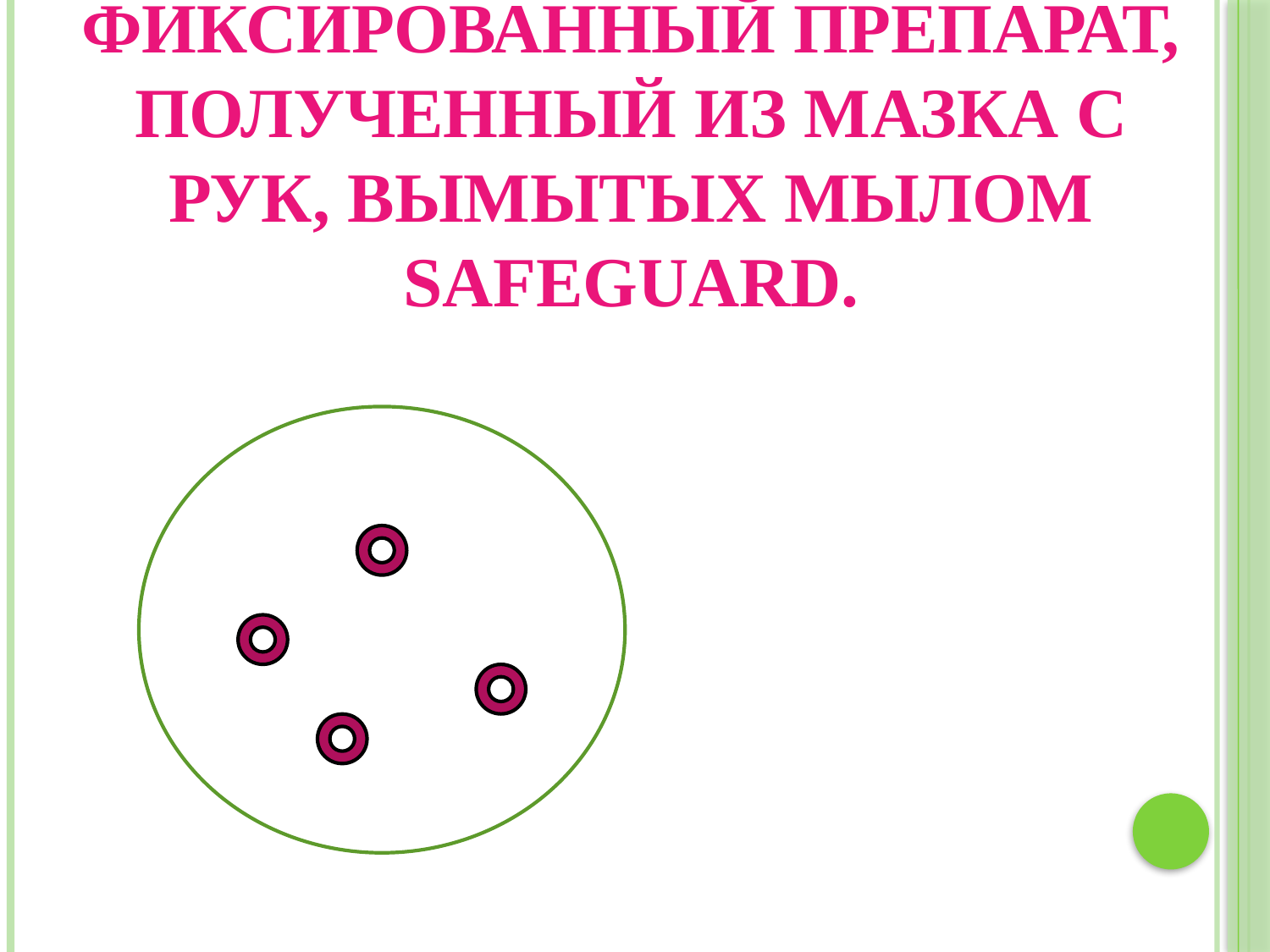

# Фиксированный препарат, полученный из мазка с рук, вымытых мылом Safeguard.